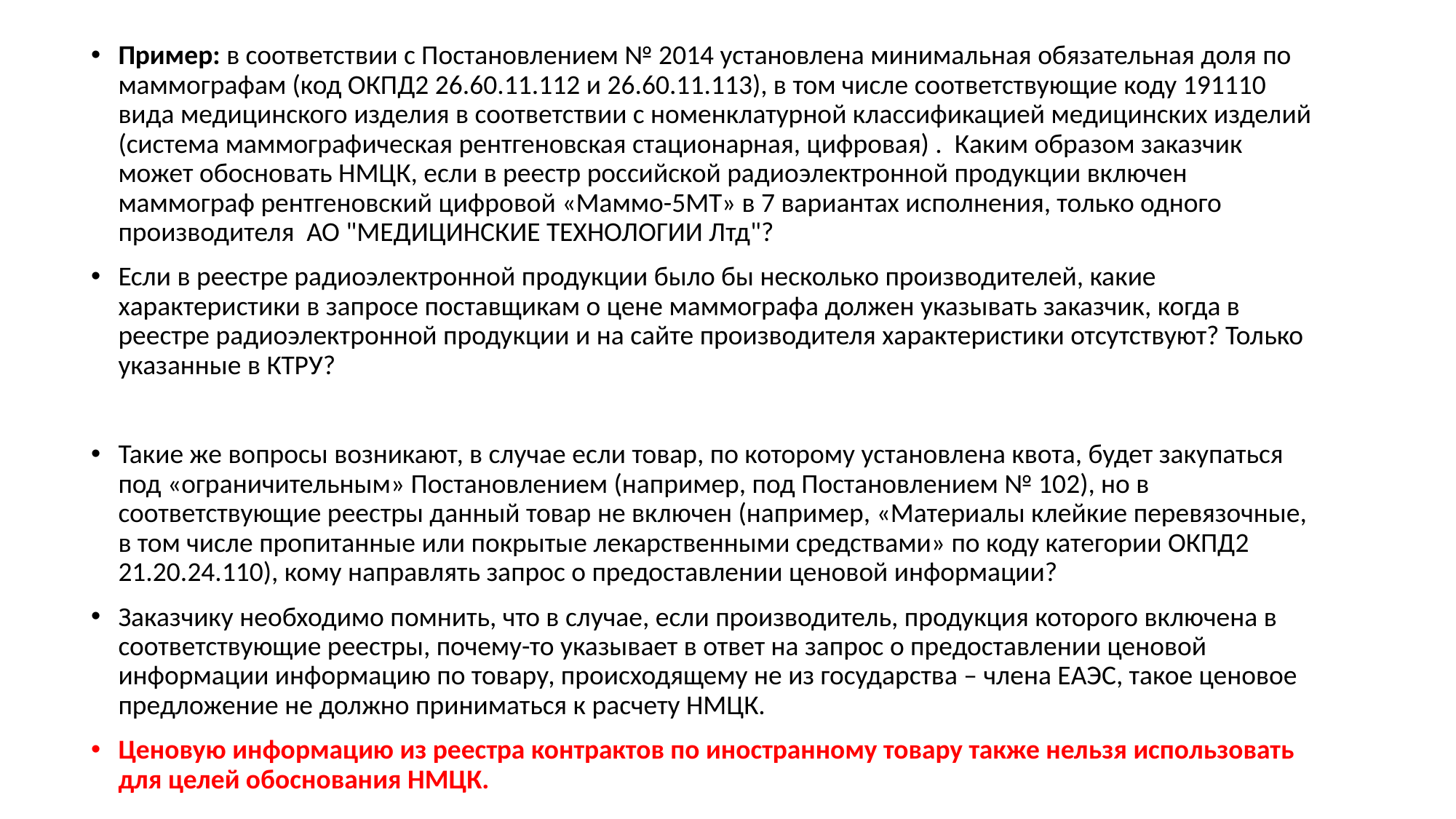

Пример: в соответствии с Постановлением № 2014 установлена минимальная обязательная доля по маммографам (код ОКПД2 26.60.11.112 и 26.60.11.113), в том числе соответствующие коду 191110 вида медицинского изделия в соответствии с номенклатурной классификацией медицинских изделий (система маммографическая рентгеновская стационарная, цифровая) .  Каким образом заказчик может обосновать НМЦК, если в реестр российской радиоэлектронной продукции включен маммограф рентгеновский цифровой «Маммо-5МТ» в 7 вариантах исполнения, только одного производителя  АО "МЕДИЦИНСКИЕ ТЕХНОЛОГИИ Лтд"?
Если в реестре радиоэлектронной продукции было бы несколько производителей, какие характеристики в запросе поставщикам о цене маммографа должен указывать заказчик, когда в реестре радиоэлектронной продукции и на сайте производителя характеристики отсутствуют? Только указанные в КТРУ?

Такие же вопросы возникают, в случае если товар, по которому установлена квота, будет закупаться под «ограничительным» Постановлением (например, под Постановлением № 102), но в соответствующие реестры данный товар не включен (например, «Материалы клейкие перевязочные, в том числе пропитанные или покрытые лекарственными средствами» по коду категории ОКПД2 21.20.24.110), кому направлять запрос о предоставлении ценовой информации?
Заказчику необходимо помнить, что в случае, если производитель, продукция которого включена в соответствующие реестры, почему-то указывает в ответ на запрос о предоставлении ценовой информации информацию по товару, происходящему не из государства – члена ЕАЭС, такое ценовое предложение не должно приниматься к расчету НМЦК.
Ценовую информацию из реестра контрактов по иностранному товару также нельзя использовать для целей обоснования НМЦК.